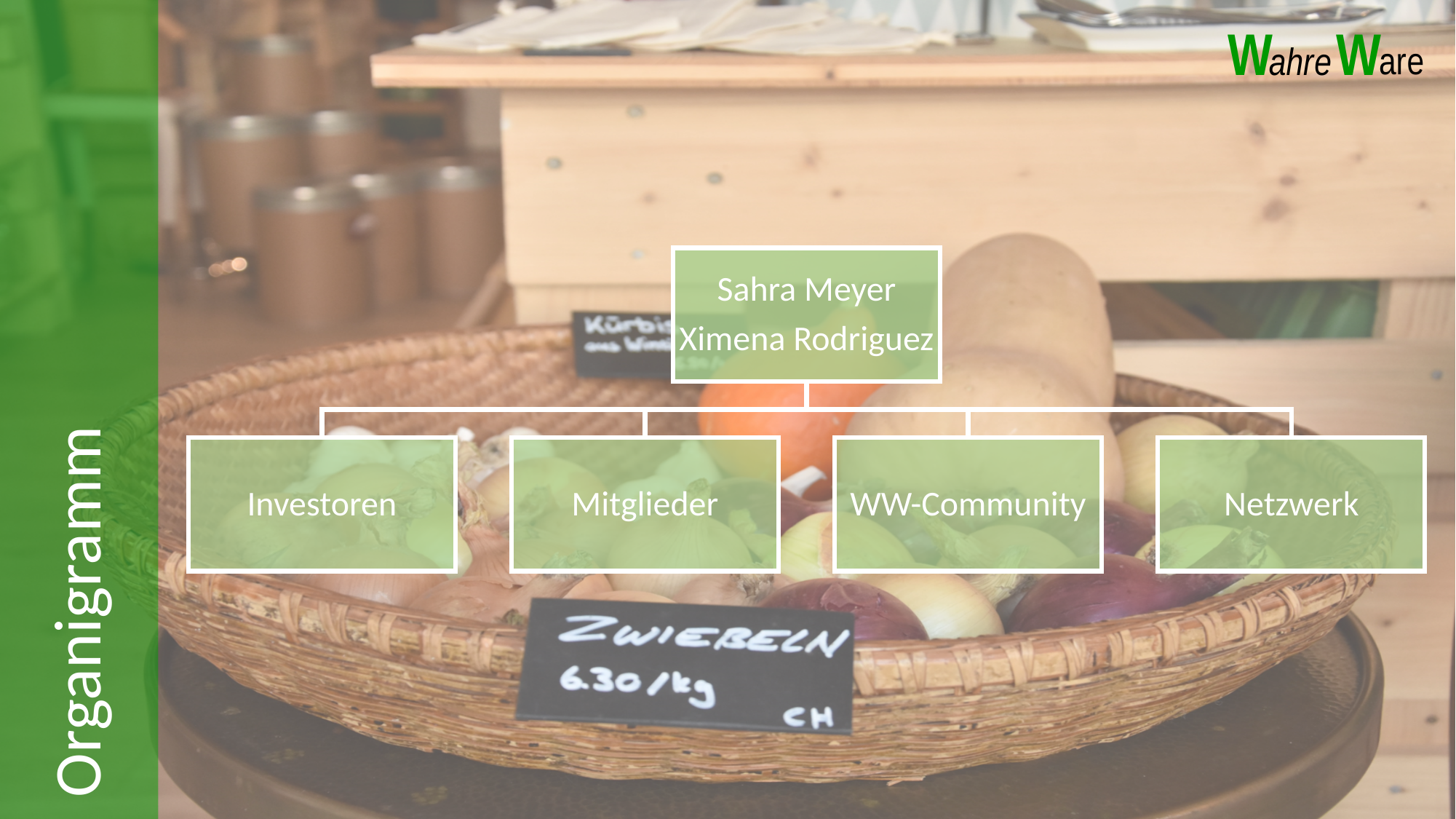

Sahra Meyer
Ximena Rodriguez
Investoren
Mitglieder
WW-Community
Netzwerk
# Organigramm